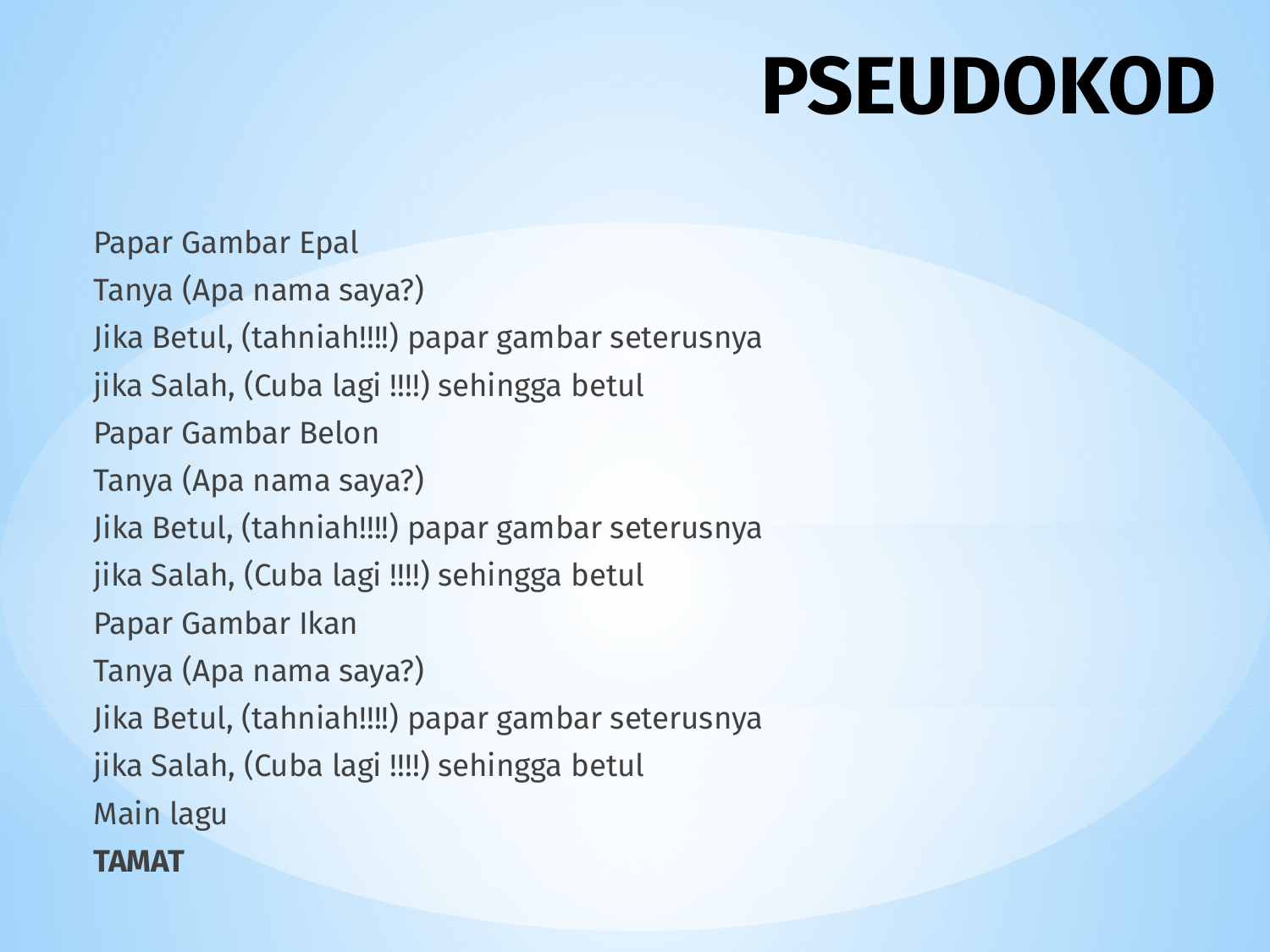

# PSEUDOKOD
Papar Gambar Epal
Tanya (Apa nama saya?)
Jika Betul, (tahniah!!!!) papar gambar seterusnya
jika Salah, (Cuba lagi !!!!) sehingga betul
Papar Gambar Belon
Tanya (Apa nama saya?)
Jika Betul, (tahniah!!!!) papar gambar seterusnya
jika Salah, (Cuba lagi !!!!) sehingga betul
Papar Gambar Ikan
Tanya (Apa nama saya?)
Jika Betul, (tahniah!!!!) papar gambar seterusnya
jika Salah, (Cuba lagi !!!!) sehingga betul
Main lagu
TAMAT